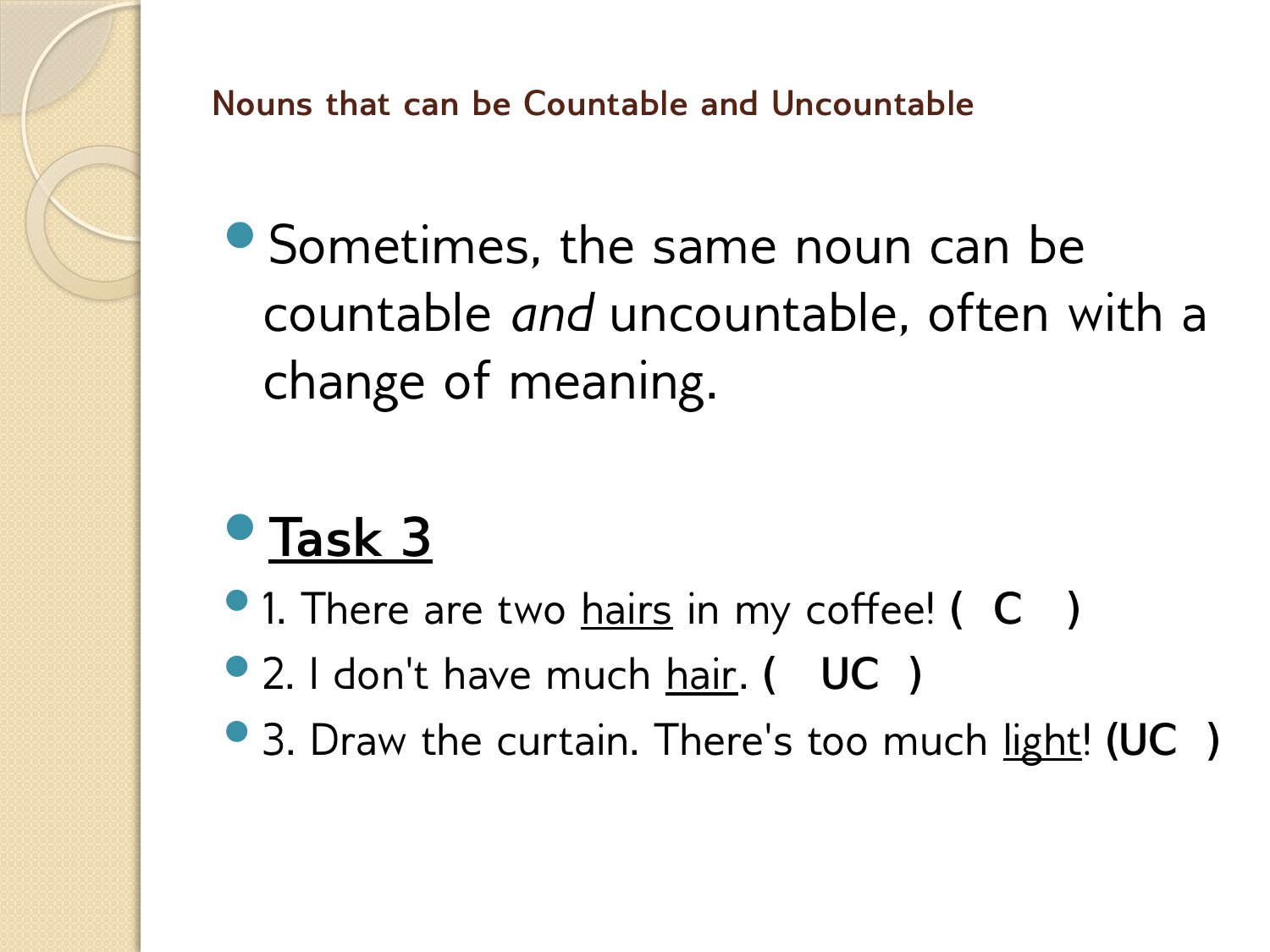

# Nouns that can be Countable and Uncountable
Sometimes, the same noun can be countable and uncountable, often with a change of meaning.

Task 3
1. There are two hairs in my coffee! (  C   )
2. I don't have much hair. (   UC  )
3. Draw the curtain. There's too much light! (UC  )